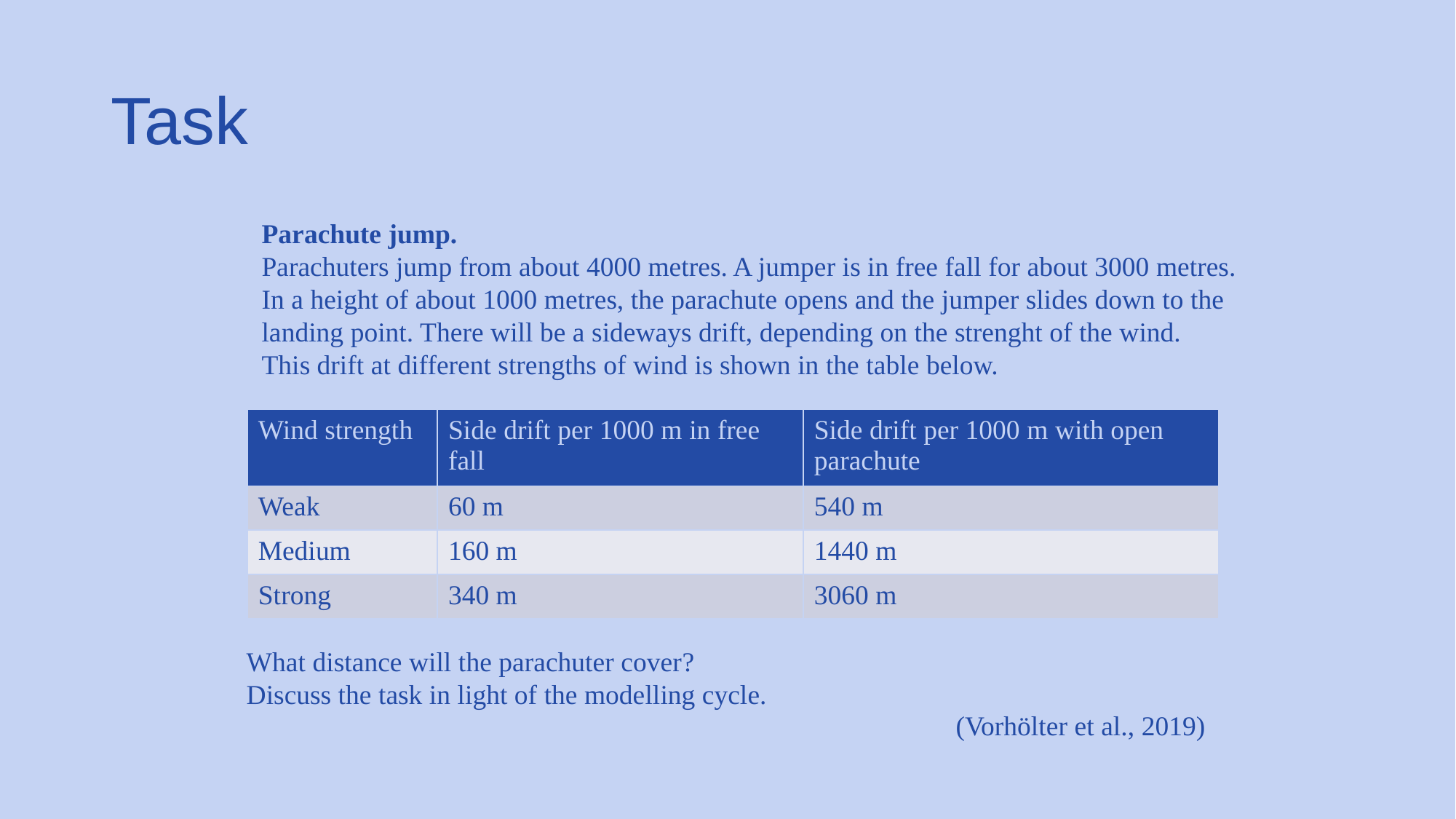

# Task
Parachute jump.
Parachuters jump from about 4000 metres. A jumper is in free fall for about 3000 metres.
In a height of about 1000 metres, the parachute opens and the jumper slides down to the
landing point. There will be a sideways drift, depending on the strenght of the wind.
This drift at different strengths of wind is shown in the table below.
| Wind strength | Side drift per 1000 m in free fall | Side drift per 1000 m with open parachute |
| --- | --- | --- |
| Weak | 60 m | 540 m |
| Medium | 160 m | 1440 m |
| Strong | 340 m | 3060 m |
What distance will the parachuter cover?
Discuss the task in light of the modelling cycle.
(Vorhölter et al., 2019)